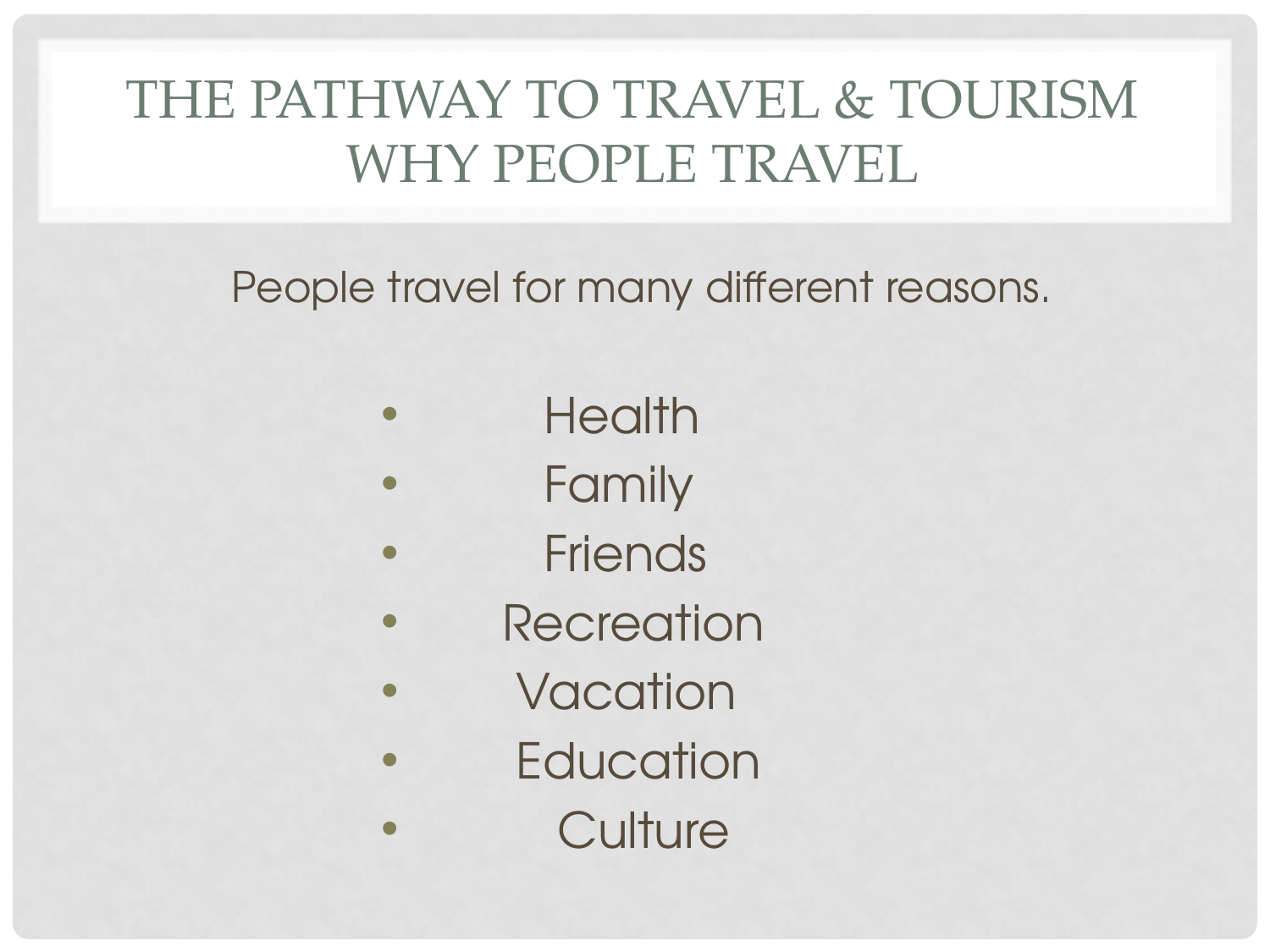

# The Pathway to Travel & Tourism Why People Travel
            People travel for many different reasons.

          Health
          Family
          Friends
       Recreation
        Vacation
        Education
           Culture